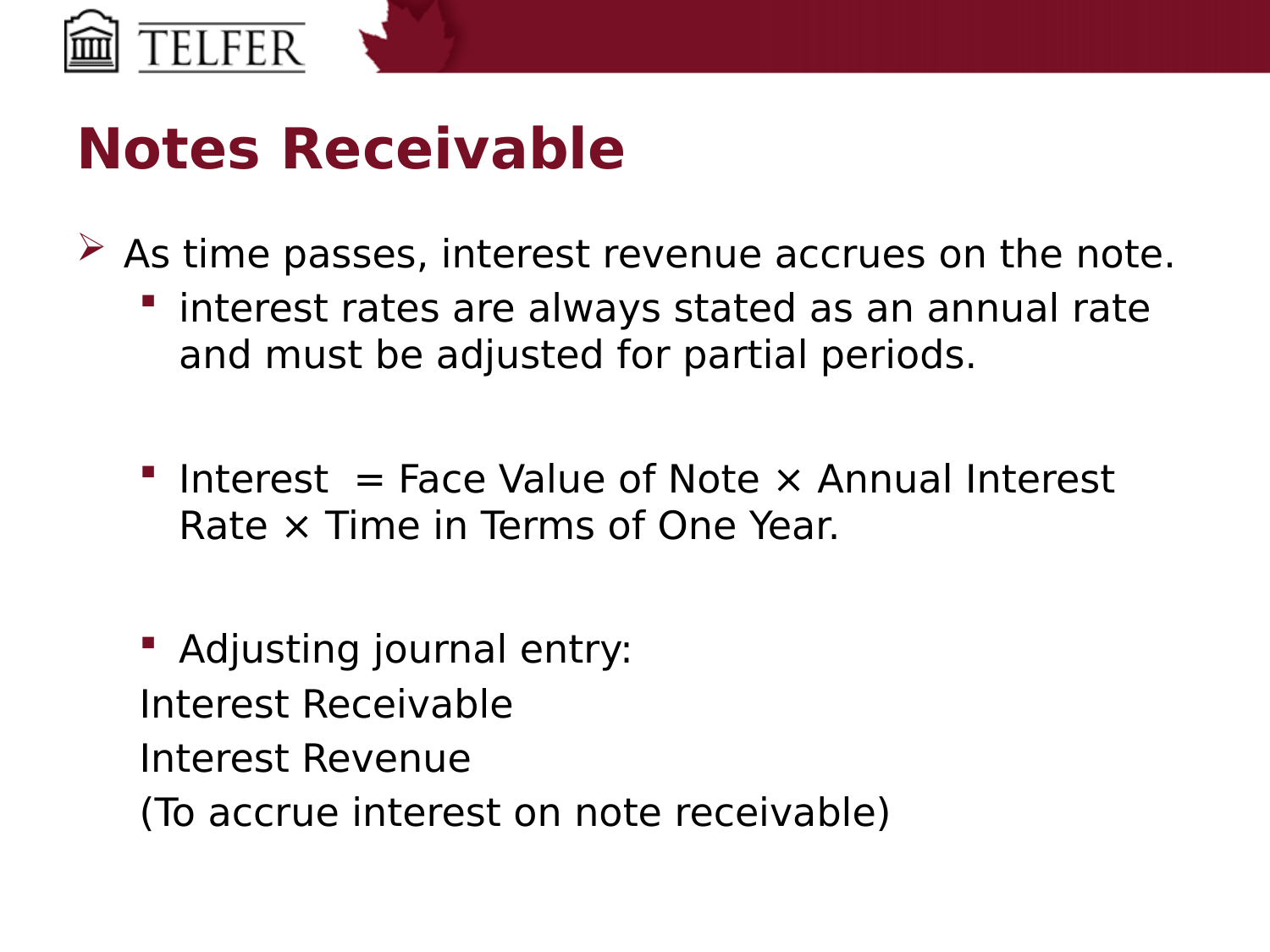

# Notes Receivable
As time passes, interest revenue accrues on the note.
interest rates are always stated as an annual rate and must be adjusted for partial periods.

Interest  = Face Value of Note × Annual Interest Rate × Time in Terms of One Year.

Adjusting journal entry:
	Interest Receivable
			Interest Revenue
		(To accrue interest on note receivable)